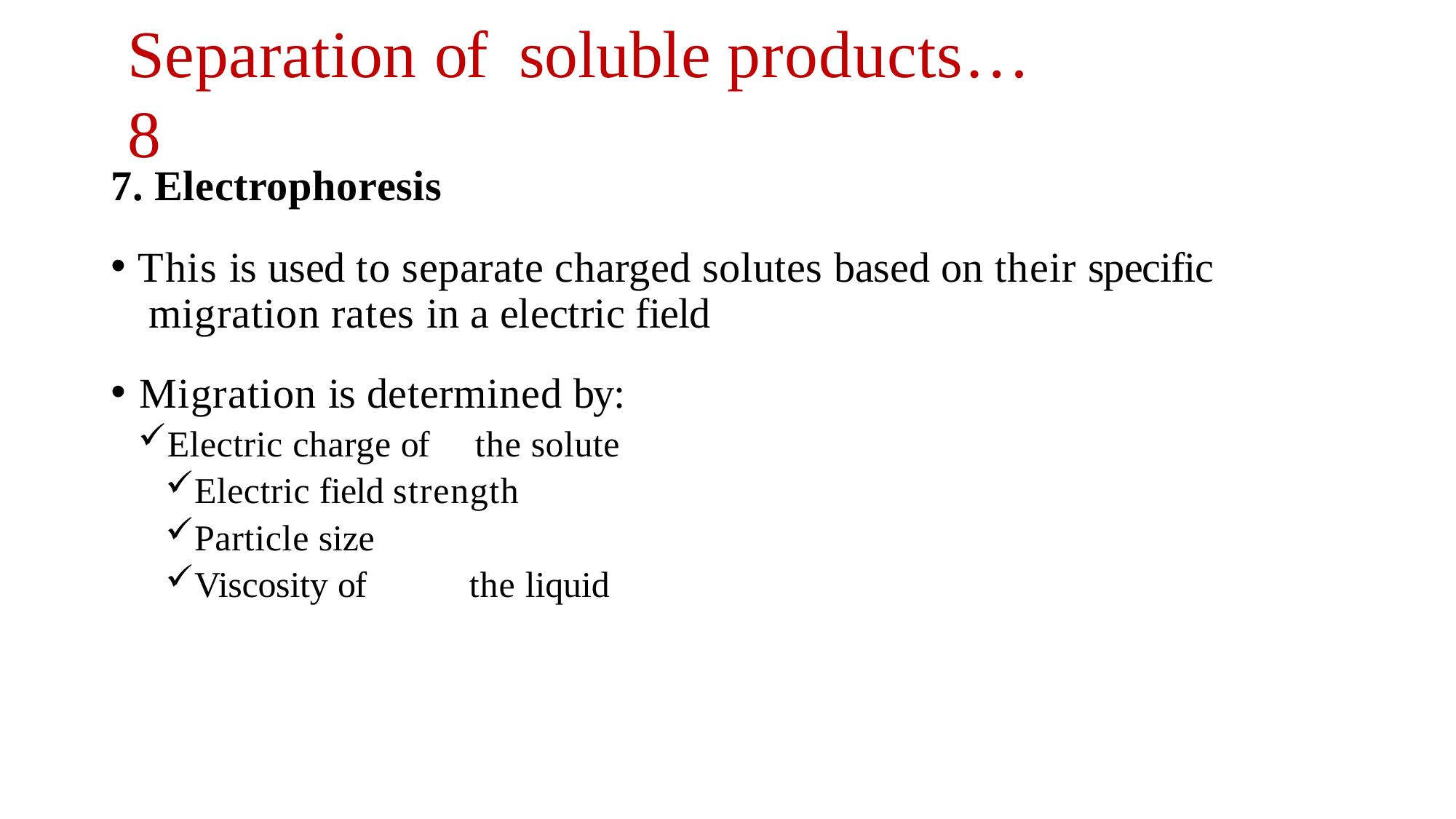

# Separation of	soluble products…8
7. Electrophoresis
This is used to separate charged solutes based on their specific  migration rates in a electric field
Migration is determined by:
Electric charge of	the solute
Electric field strength
Particle size
Viscosity of	the liquid